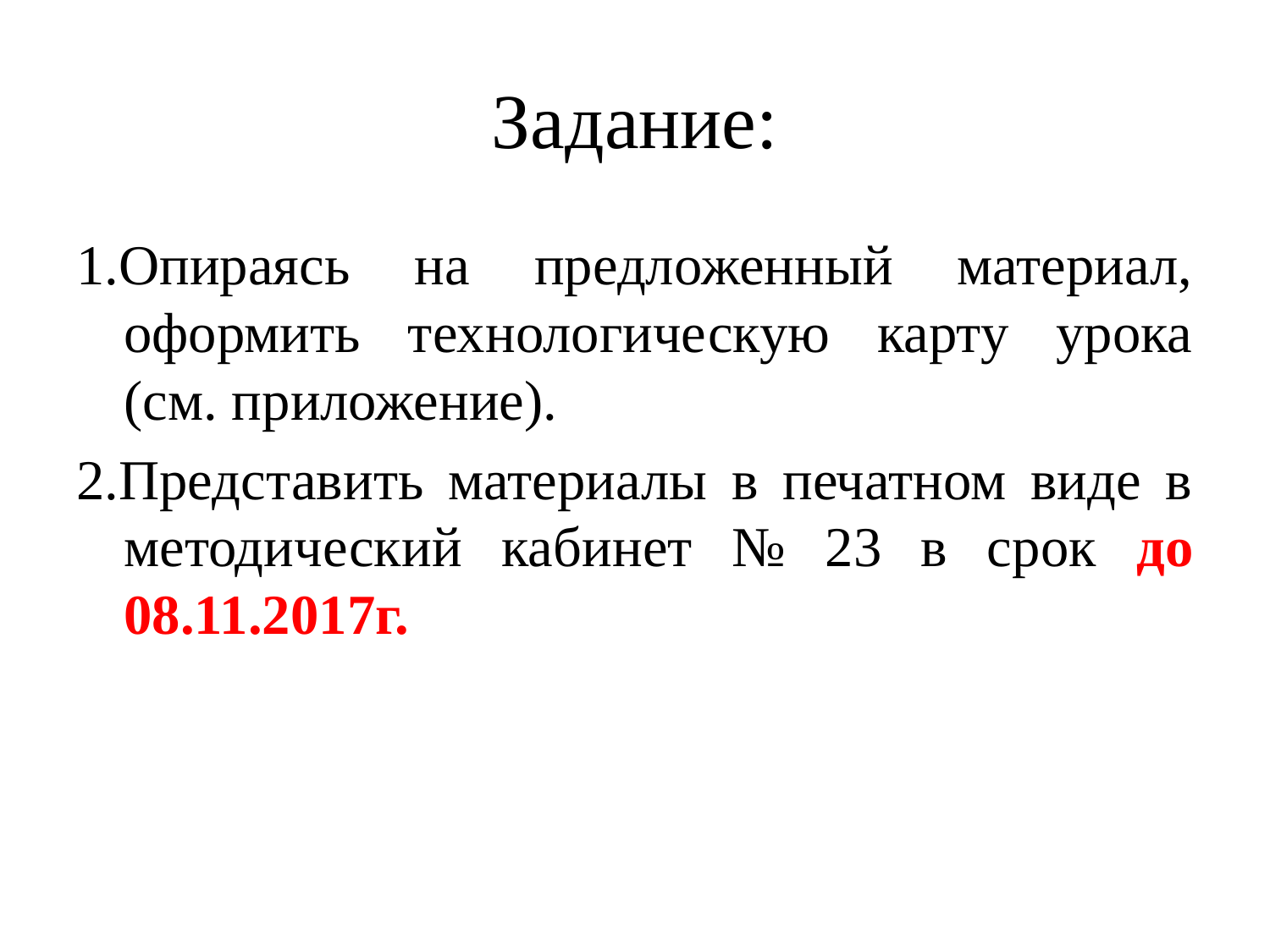

# Задание:
1.Опираясь на предложенный материал, оформить технологическую карту урока (см. приложение).
2.Представить материалы в печатном виде в методический кабинет № 23 в срок до 08.11.2017г.